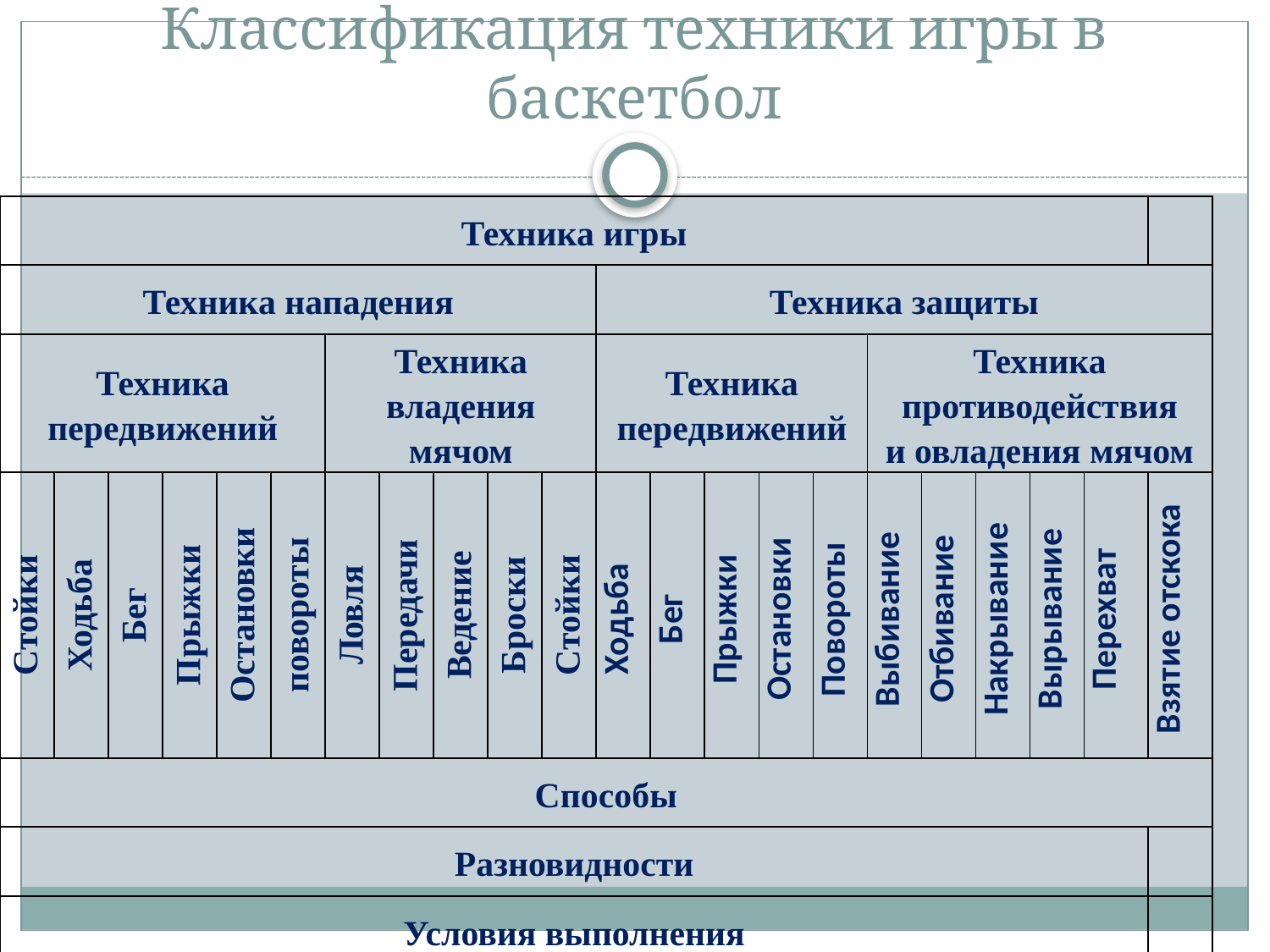

# Классификация техники игры в баскетбол
| Техника игры |  |  |  |  |  |  |  |  |  |  |  |  |  |  |  |  |  |  |  |  |  |
| --- | --- | --- | --- | --- | --- | --- | --- | --- | --- | --- | --- | --- | --- | --- | --- | --- | --- | --- | --- | --- | --- |
| Техника нападения |  |  |  |  |  |  |  |  |  |  | Техника защиты |  |  |  |  |  |  |  |  |  |  |
| Техника передвижений |  |  |  |  |  | Техника владения мячом |  |  |  |  | Техника передвижений |  |  |  |  | Техника противодействия и овладения мячом |  |  |  |  |  |
| Стойки | Ходьба | Бег | Прыжки | Остановки | повороты | Ловля | Передачи | Ведение | Броски | Стойки | Ходьба | Бег | Прыжки | Остановки | Повороты | Выбивание | Отбивание | Накрывание | Вырывание | Перехват | Взятие отскока |
| Способы |  |  |  |  |  |  |  |  |  |  |  |  |  |  |  |  |  |  |  |  |  |
| Разновидности |  |  |  |  |  |  |  |  |  |  |  |  |  |  |  |  |  |  |  |  |  |
| Условия выполнения |  |  |  |  |  |  |  |  |  |  |  |  |  |  |  |  |  |  |  |  |  |